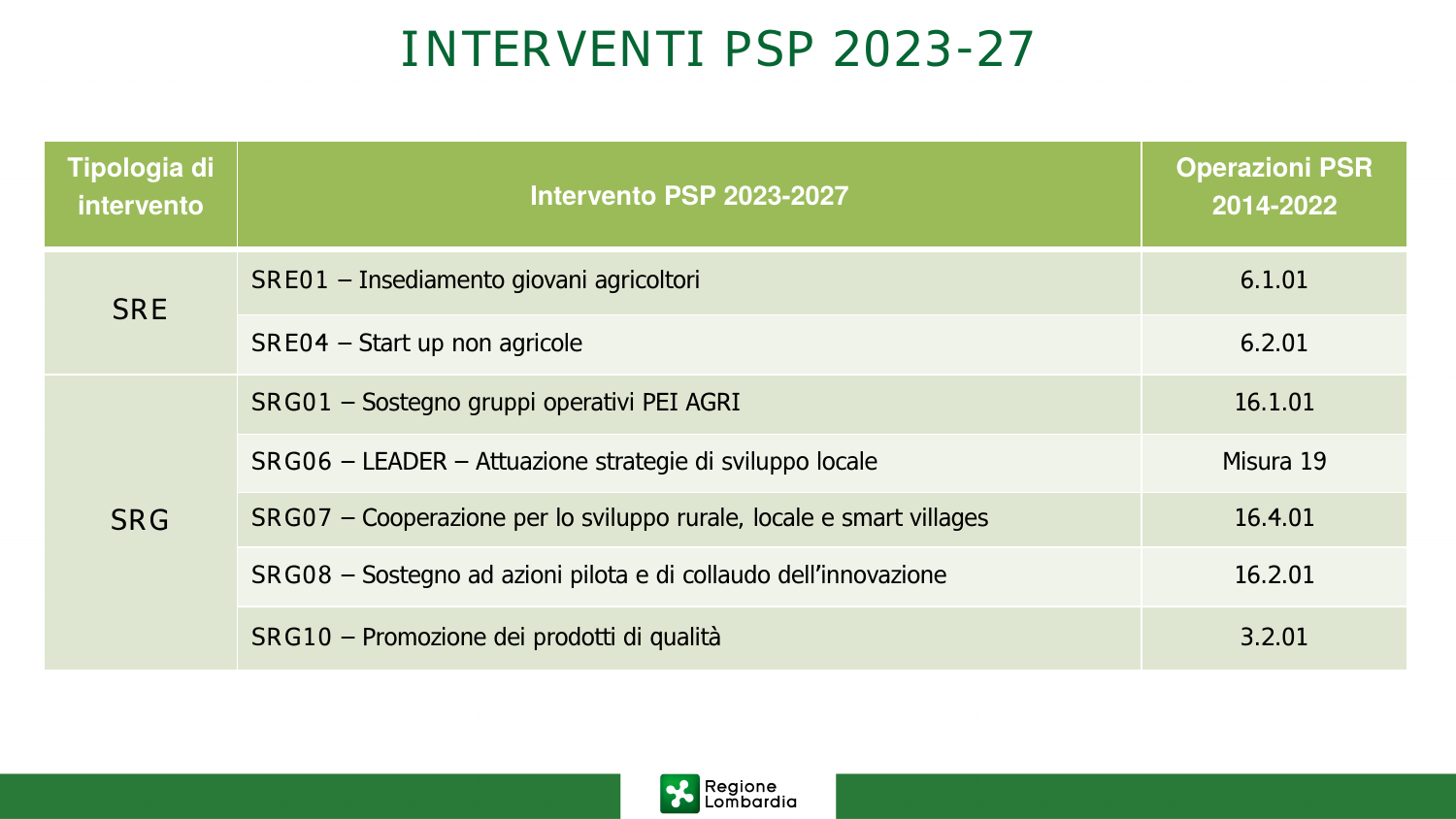

# INTERVENTI PSP 2023-27
| Tipologia di intervento | Intervento PSP 2023-2027 | Operazioni PSR 2014-2022 |
| --- | --- | --- |
| SRE | SRE01 – Insediamento giovani agricoltori | 6.1.01 |
| SRD | SRE04 – Start up non agricole | 6.2.01 |
| SRG | SRG01 – Sostegno gruppi operativi PEI AGRI | 16.1.01 |
|  | SRG06 – LEADER – Attuazione strategie di sviluppo locale | Misura 19 |
|  | SRG07 – Cooperazione per lo sviluppo rurale, locale e smart villages | 16.4.01 |
|  | SRG08 – Sostegno ad azioni pilota e di collaudo dell’innovazione | 16.2.01 |
|  | SRG10 – Promozione dei prodotti di qualità | 3.2.01 |